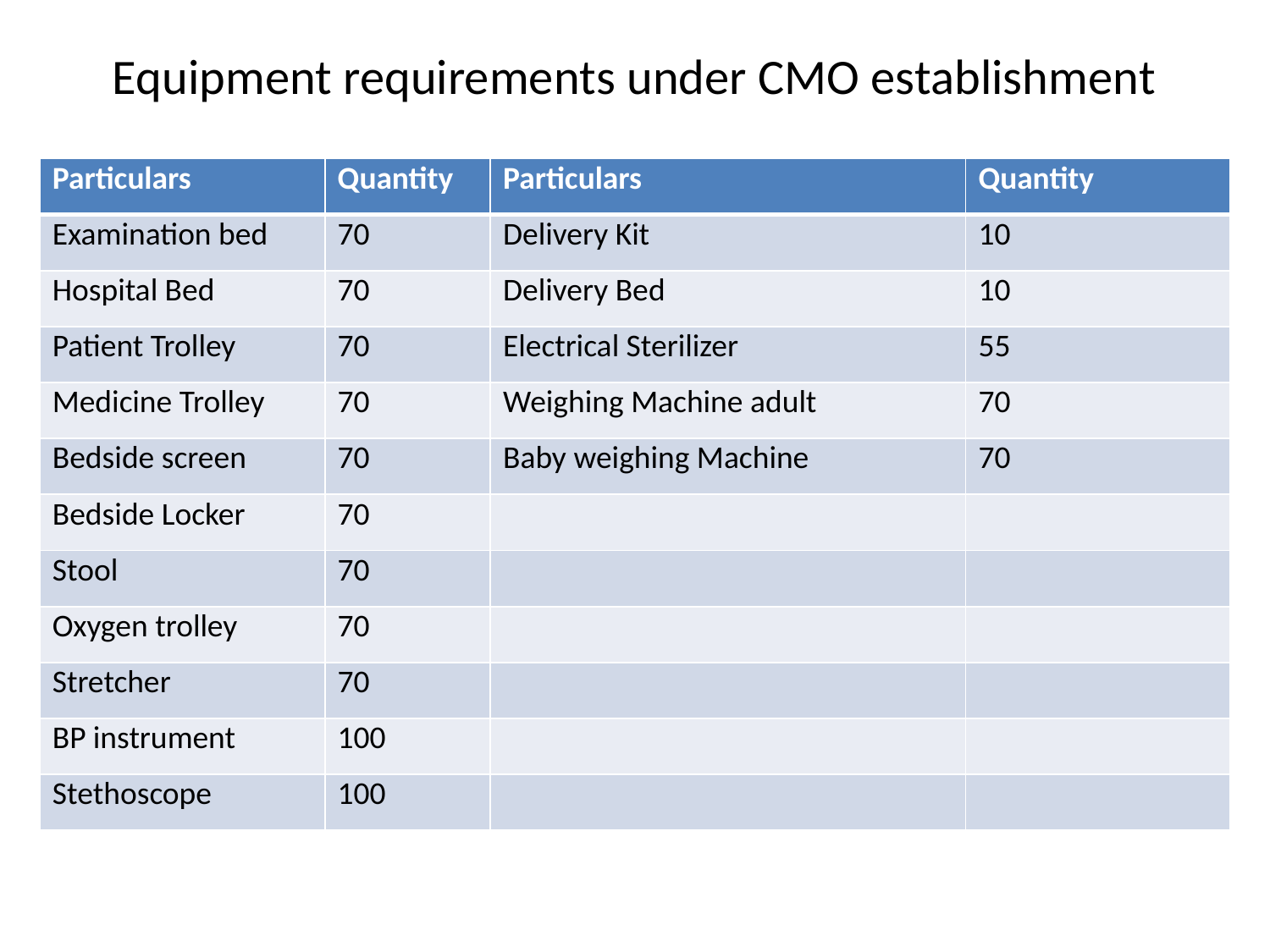

# Equipment requirements under CMO establishment
| Particulars | Quantity | Particulars | Quantity |
| --- | --- | --- | --- |
| Examination bed | 70 | Delivery Kit | 10 |
| Hospital Bed | 70 | Delivery Bed | 10 |
| Patient Trolley | 70 | Electrical Sterilizer | 55 |
| Medicine Trolley | 70 | Weighing Machine adult | 70 |
| Bedside screen | 70 | Baby weighing Machine | 70 |
| Bedside Locker | 70 |  |  |
| Stool | 70 |  |  |
| Oxygen trolley | 70 |  |  |
| Stretcher | 70 |  |  |
| BP instrument | 100 |  |  |
| Stethoscope | 100 |  |  |